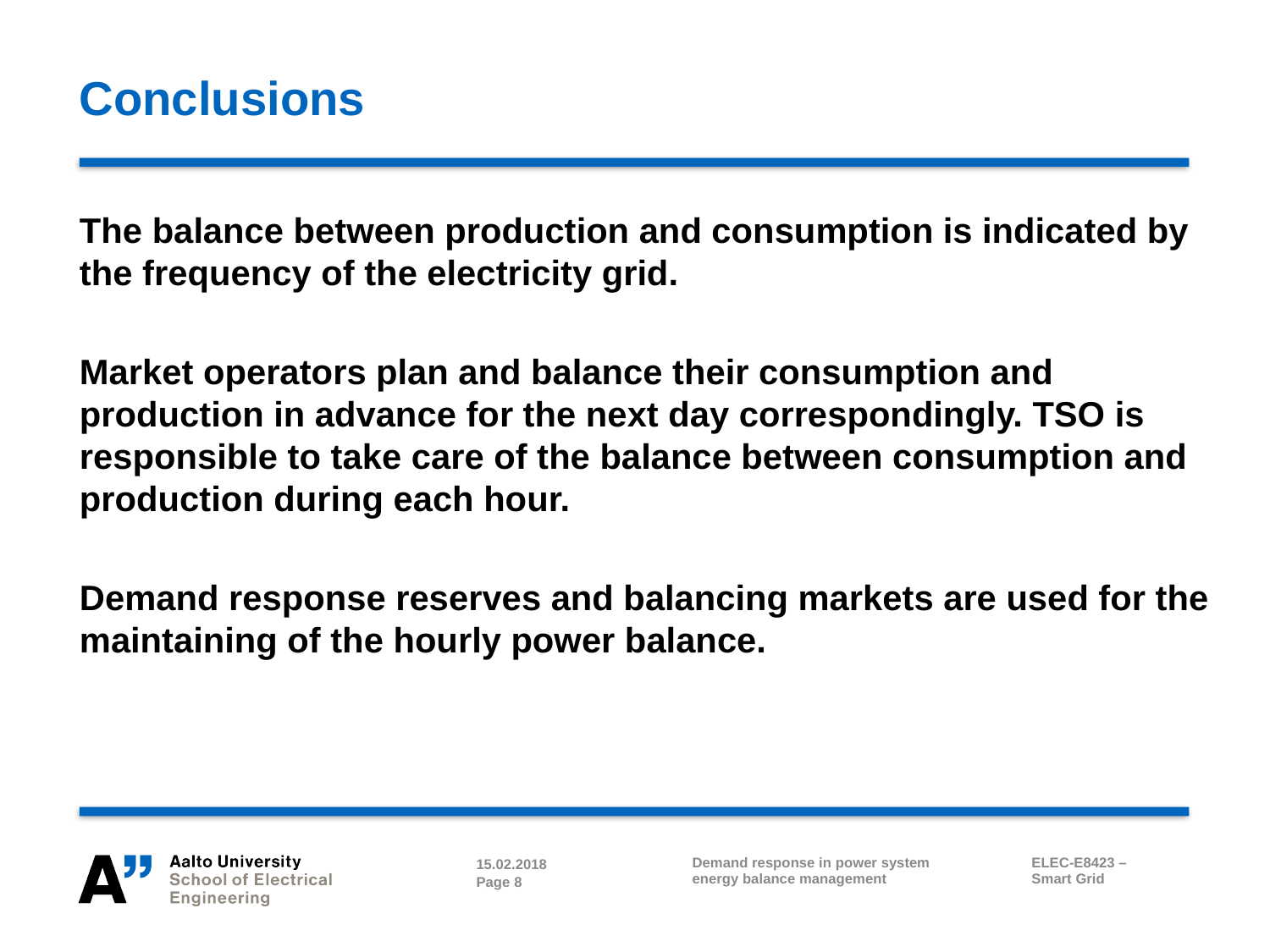

# Conclusions
The balance between production and consumption is indicated by the frequency of the electricity grid.

Market operators plan and balance their consumption and production in advance for the next day correspondingly. TSO is responsible to take care of the balance between consumption and production during each hour.

Demand response reserves and balancing markets are used for the maintaining of the hourly power balance.
Demand response in power system
energy balance management
ELEC-E8423 –
Smart Grid
15.02.2018
Page 8